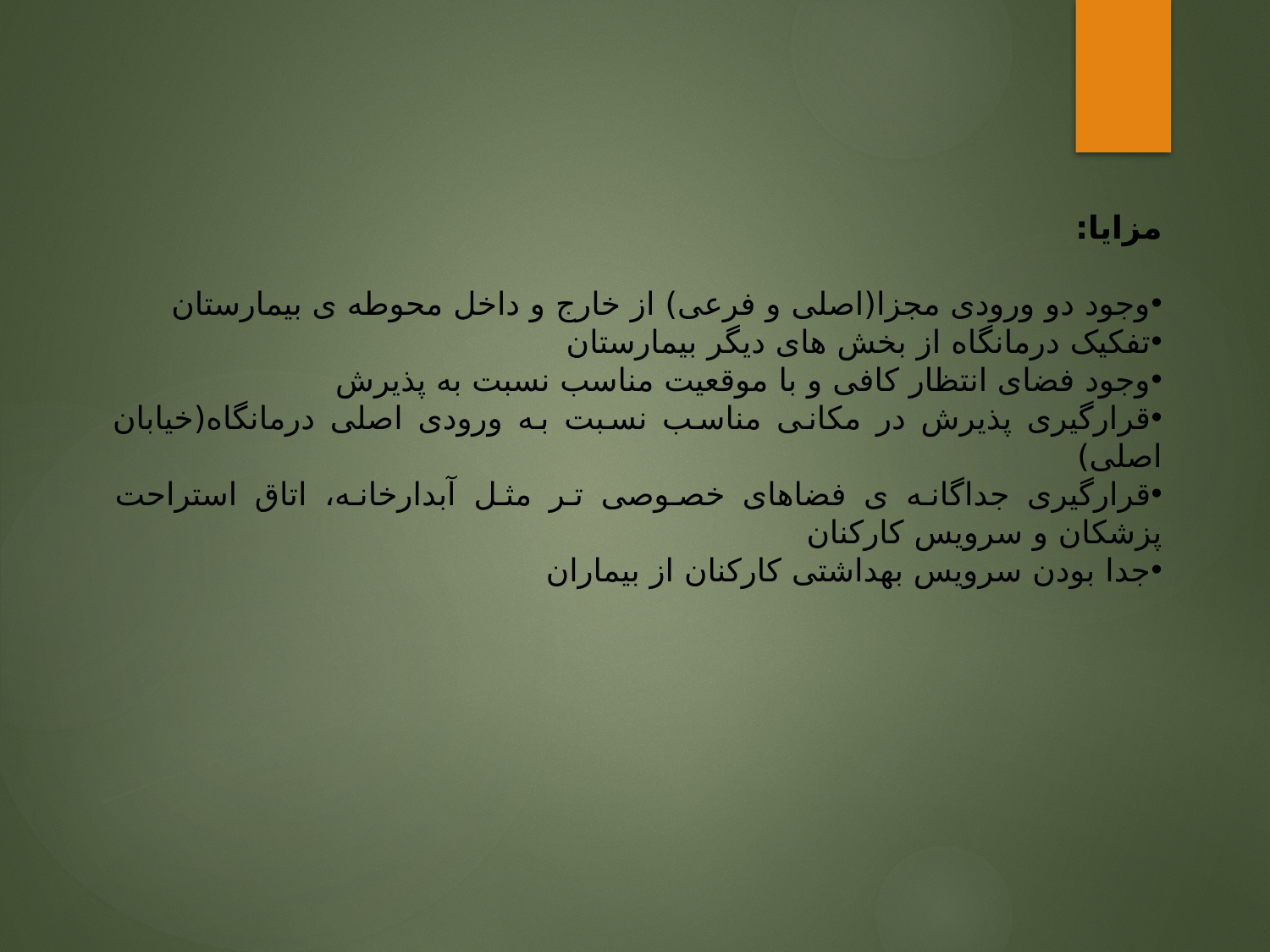

مزایا:

وجود دو ورودی مجزا(اصلی و فرعی) از خارج و داخل محوطه ی بیمارستان
تفکیک درمانگاه از بخش های دیگر بیمارستان
وجود فضای انتظار کافی و با موقعیت مناسب نسبت به پذیرش
قرارگیری پذیرش در مکانی مناسب نسبت به ورودی اصلی درمانگاه(خیابان اصلی)
قرارگیری جداگانه ی فضاهای خصوصی تر مثل آبدارخانه، اتاق استراحت پزشکان و سرویس کارکنان
جدا بودن سرویس بهداشتی کارکنان از بیماران